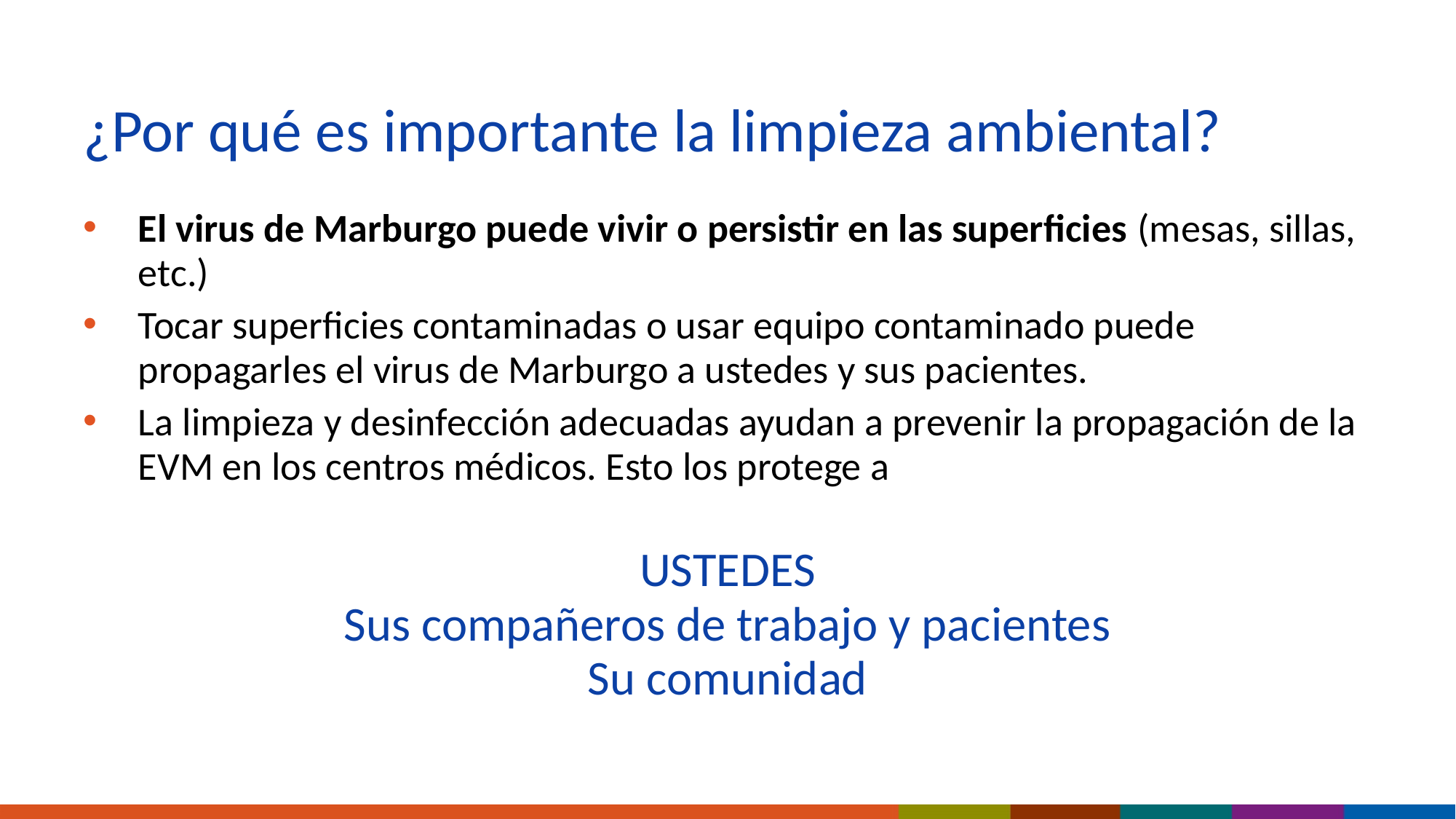

# ¿Por qué es importante la limpieza ambiental?
El virus de Marburgo puede vivir o persistir en las superficies (mesas, sillas, etc.)
Tocar superficies contaminadas o usar equipo contaminado puede propagarles el virus de Marburgo a ustedes y sus pacientes.
La limpieza y desinfección adecuadas ayudan a prevenir la propagación de la EVM en los centros médicos. Esto los protege a

USTEDES
Sus compañeros de trabajo y pacientes
Su comunidad